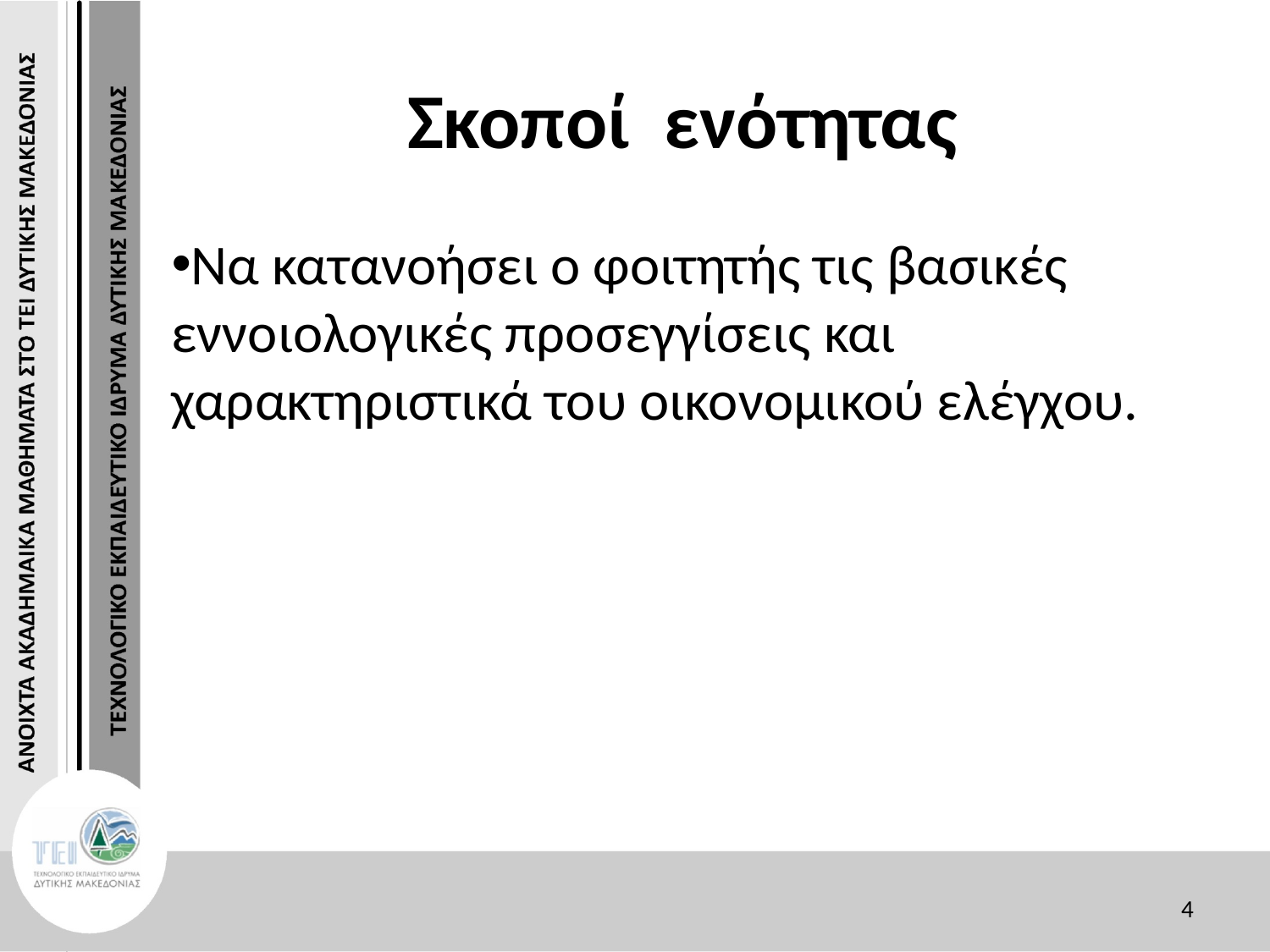

# Σκοποί  ενότητας
Να κατανοήσει ο φοιτητής τις βασικές εννοιολογικές προσεγγίσεις και χαρακτηριστικά του οικονομικού ελέγχου.
4